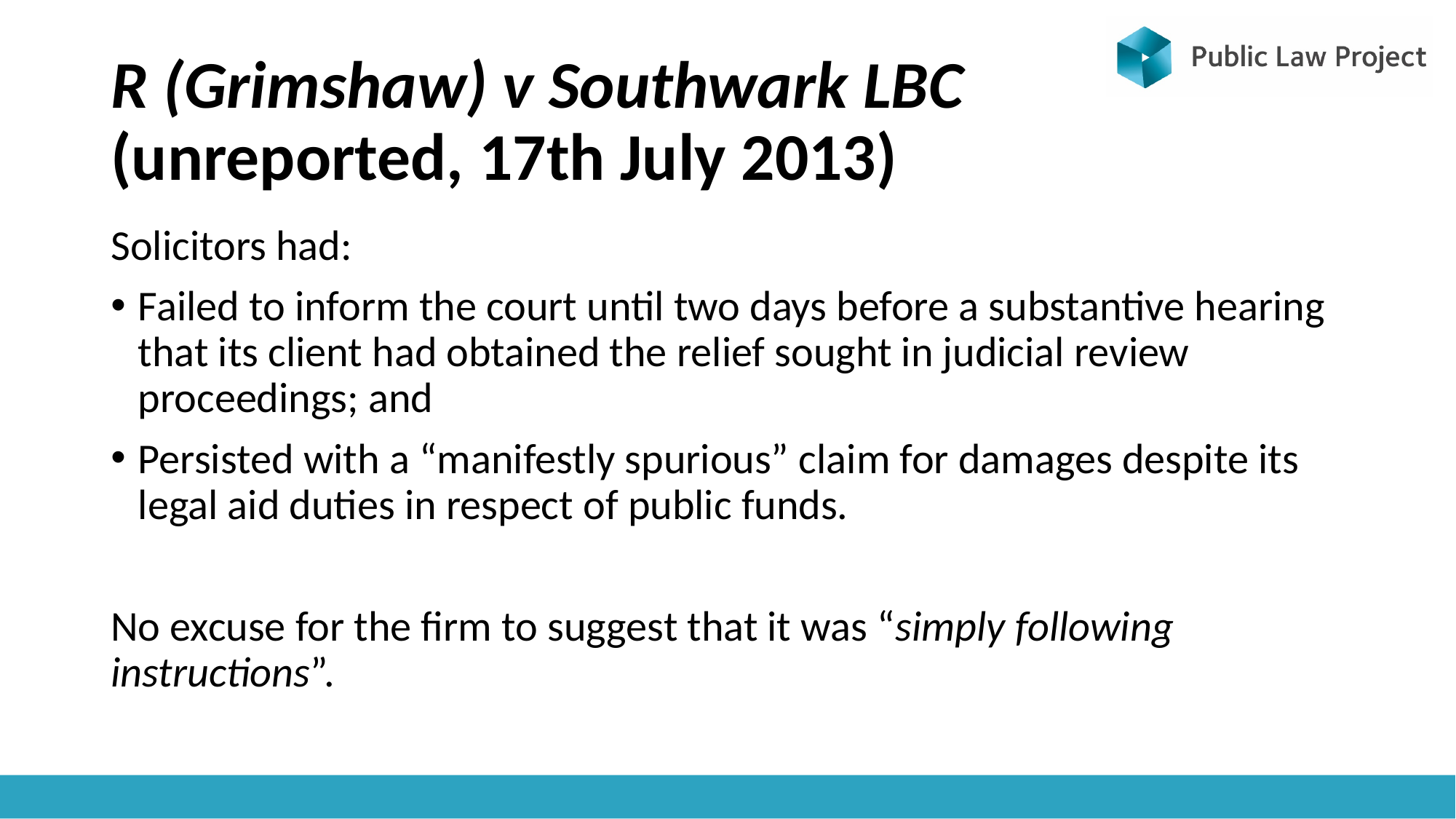

# R (Grimshaw) v Southwark LBC (unreported, 17th July 2013)
Solicitors had:
Failed to inform the court until two days before a substantive hearing that its client had obtained the relief sought in judicial review proceedings; and
Persisted with a “manifestly spurious” claim for damages despite its legal aid duties in respect of public funds.

No excuse for the firm to suggest that it was “simply following instructions”.